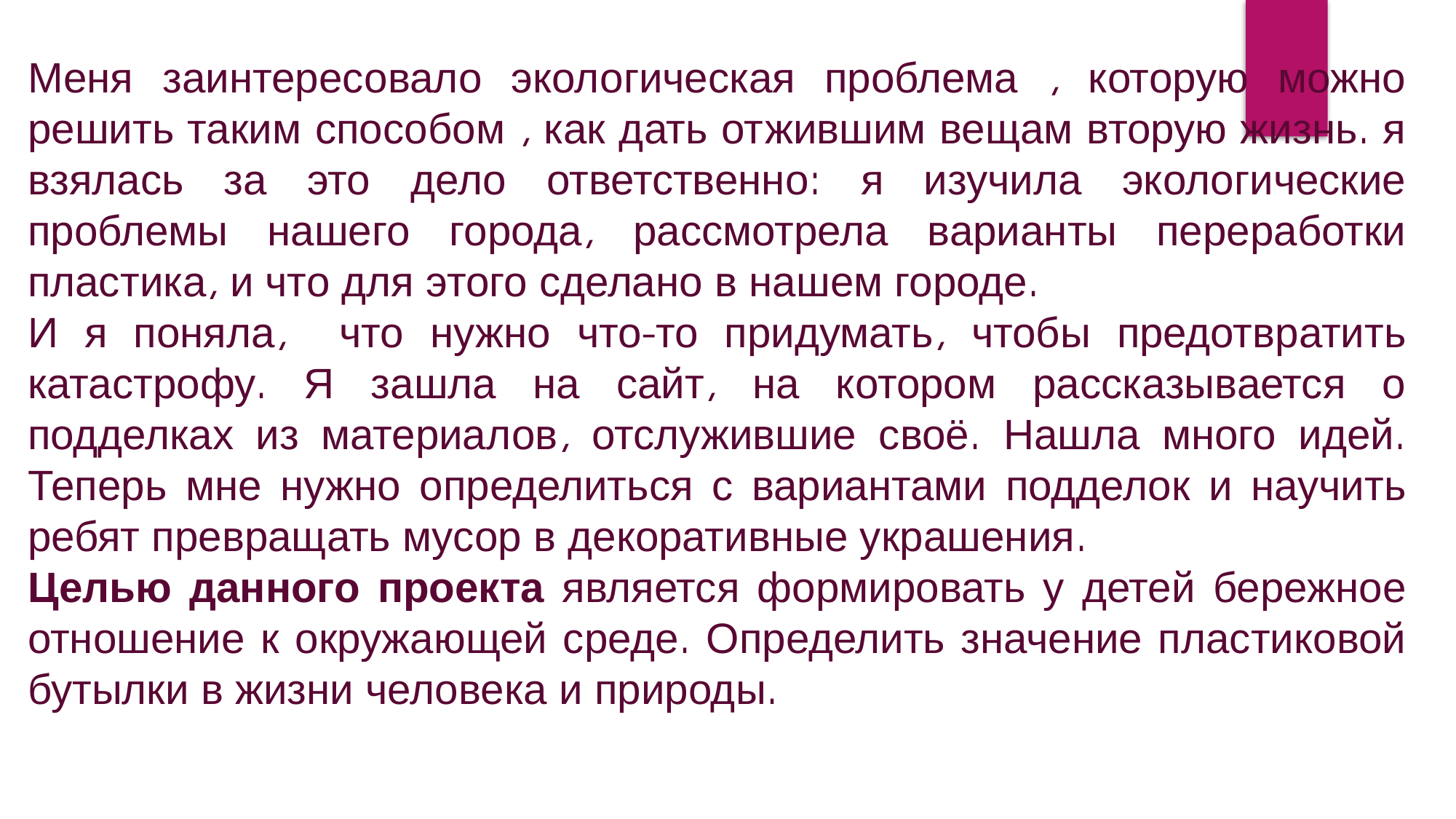

Меня заинтересовало экологическая проблема , которую можно решить таким способом , как дать отжившим вещам вторую жизнь. я взялась за это дело ответственно: я изучила экологические проблемы нашего города, рассмотрела варианты переработки пластика, и что для этого сделано в нашем городе.
И я поняла,  что нужно что-то придумать, чтобы предотвратить катастрофу. Я зашла на сайт, на котором рассказывается о подделках из материалов, отслужившие своё. Нашла много идей. Теперь мне нужно определиться с вариантами подделок и научить ребят превращать мусор в декоративные украшения.
Целью данного проекта является формировать у детей бережное отношение к окружающей среде. Определить значение пластиковой бутылки в жизни человека и природы.